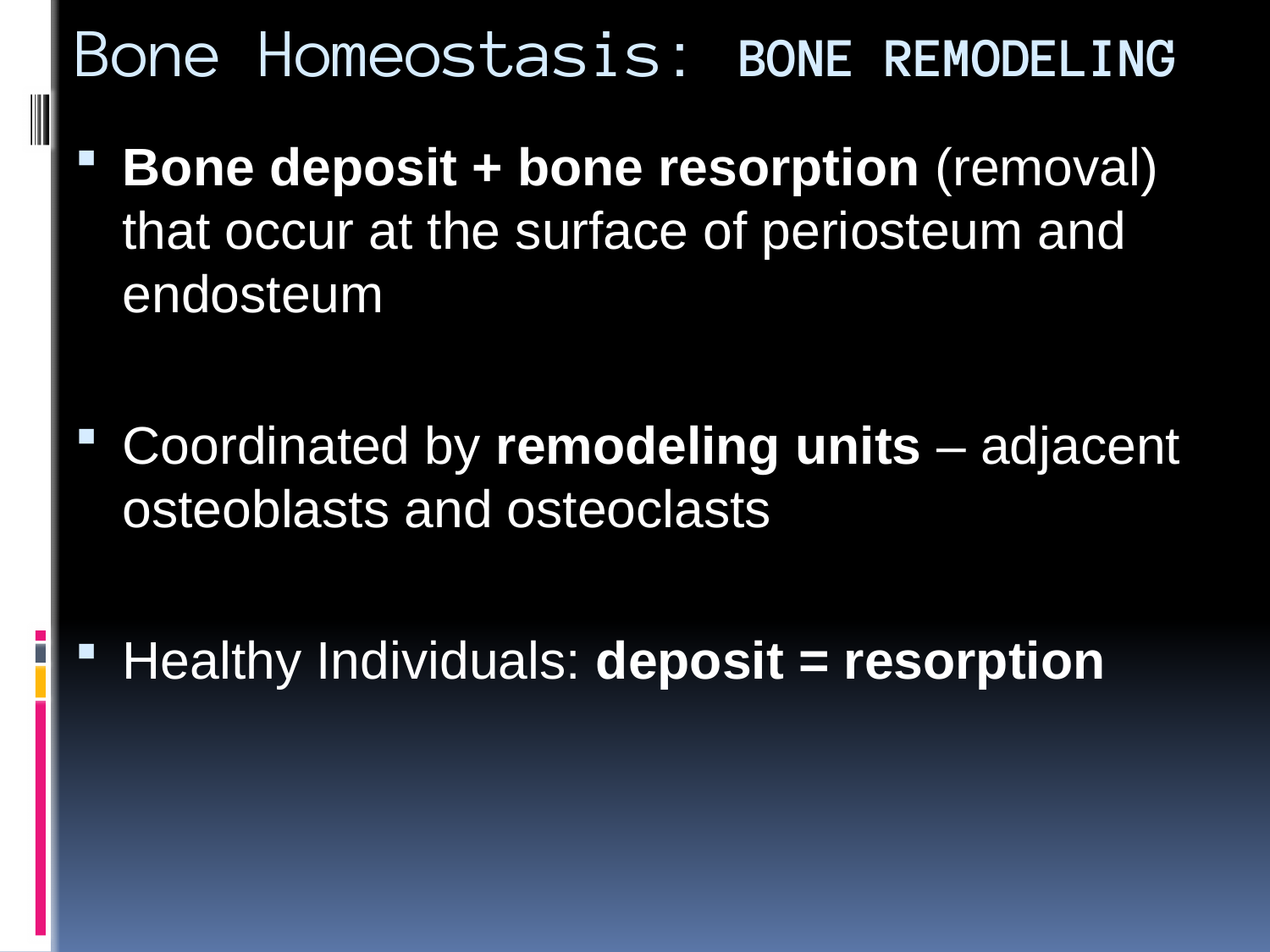

# Bone Homeostasis: BONE REMODELING
Bone deposit + bone resorption (removal) that occur at the surface of periosteum and endosteum

Coordinated by remodeling units – adjacent osteoblasts and osteoclasts

Healthy Individuals: deposit = resorption